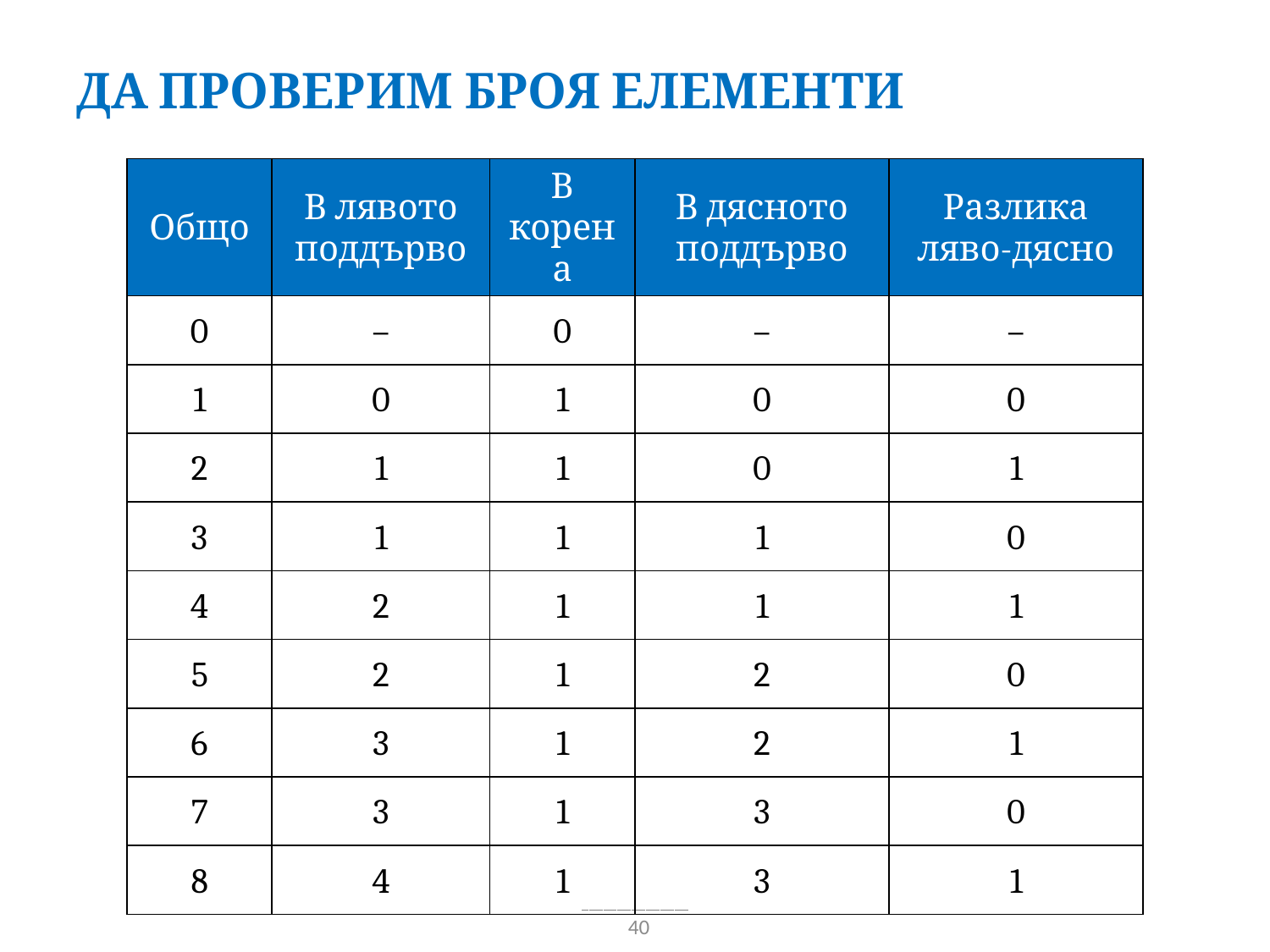

Да проверим броя елементи

| Общо | В лявото поддърво | В корена | В дясното поддърво | Разлика ляво-дясно |
| --- | --- | --- | --- | --- |
| 0 | – | 0 | – | – |
| 1 | 0 | 1 | 0 | 0 |
| 2 | 1 | 1 | 0 | 1 |
| 3 | 1 | 1 | 1 | 0 |
| 4 | 2 | 1 | 1 | 1 |
| 5 | 2 | 1 | 2 | 0 |
| 6 | 3 | 1 | 2 | 1 |
| 7 | 3 | 1 | 3 | 0 |
| 8 | 4 | 1 | 3 | 1 |
40